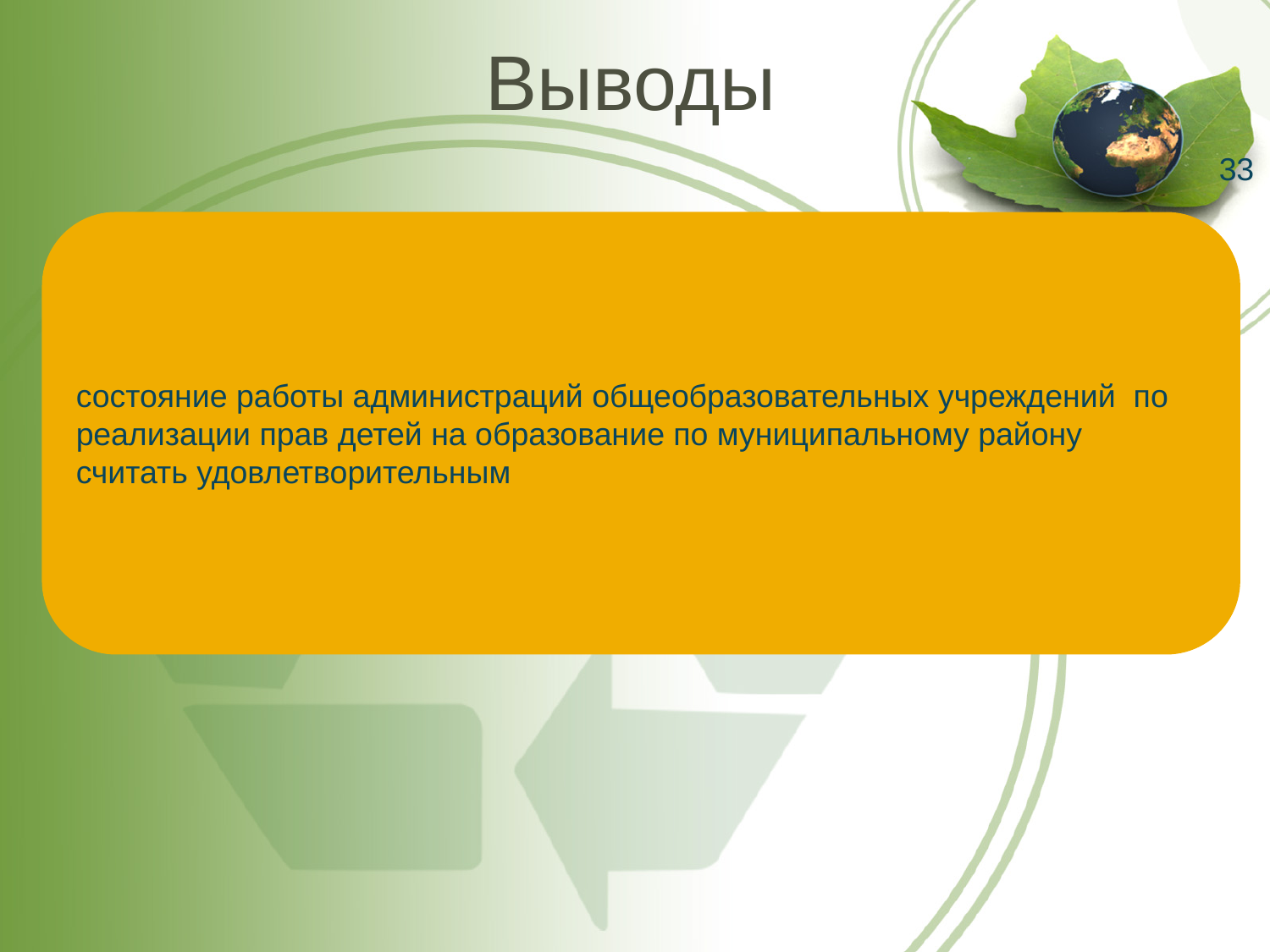

# Выводы
33
состояние работы администраций общеобразовательных учреждений  по реализации прав детей на образование по муниципальному району  считать удовлетворительным